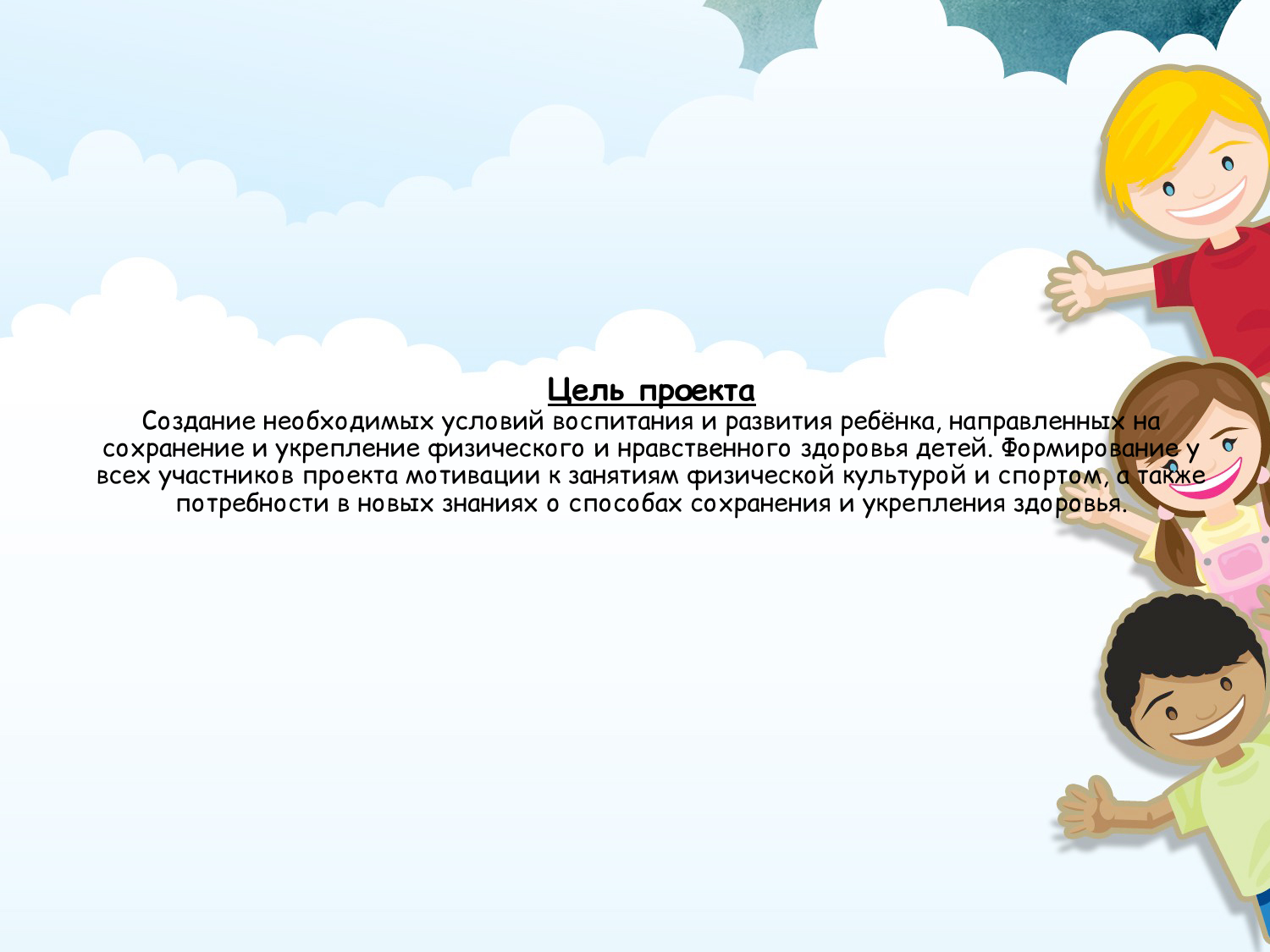

# Цель проекта Создание необходимых условий воспитания и развития ребёнка, направленных на сохранение и укрепление физического и нравственного здоровья детей. Формирование у всех участников проекта мотивации к занятиям физической культурой и спортом, а также потребности в новых знаниях о способах сохранения и укрепления здоровья.